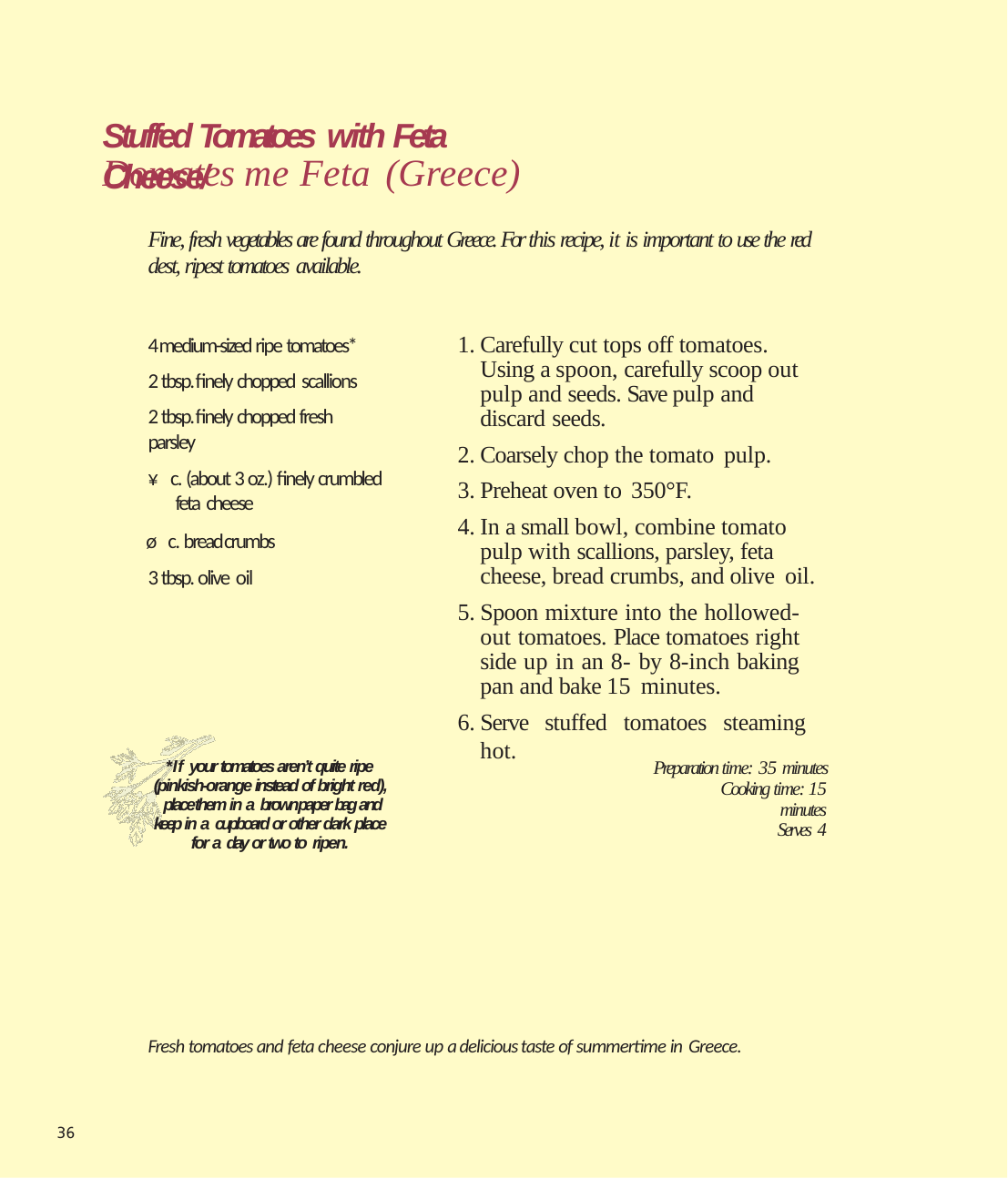

Stuffed Tomatoes with Feta Cheese/
# Domates me Feta (Greece)
Fine, fresh vegetables are found throughout Greece. For this recipe, it is important to use the red  dest, ripest tomatoes available.
4 medium-sized ripe tomatoes*  2 tbsp. finely chopped scallions
2 tbsp. finely chopped fresh parsley
¥ c. (about 3 oz.) finely crumbled  feta cheese
ø c. bread crumbs  3 tbsp. olive oil
Carefully cut tops off tomatoes.  Using a spoon, carefully scoop out  pulp and seeds. Save pulp and  discard seeds.
Coarsely chop the tomato pulp.
Preheat oven to 350°F.
In a small bowl, combine tomato  pulp with scallions, parsley, feta  cheese, bread crumbs, and olive oil.
Spoon mixture into the hollowed-  out tomatoes. Place tomatoes right  side up in an 8- by 8-inch baking  pan and bake 15 minutes.
Serve stuffed tomatoes steaming hot.

Preparation time: 35 minutes  Cooking time: 15 minutes
Serves 4
*If your tomatoes aren’t quite ripe  (pinkish-orange instead of bright red),  place them in a brown paper bag and  keep in a cupboard or other dark place  for a day or two to ripen.
Fresh tomatoes and feta cheese conjure up a delicious taste of summertime in Greece.
36